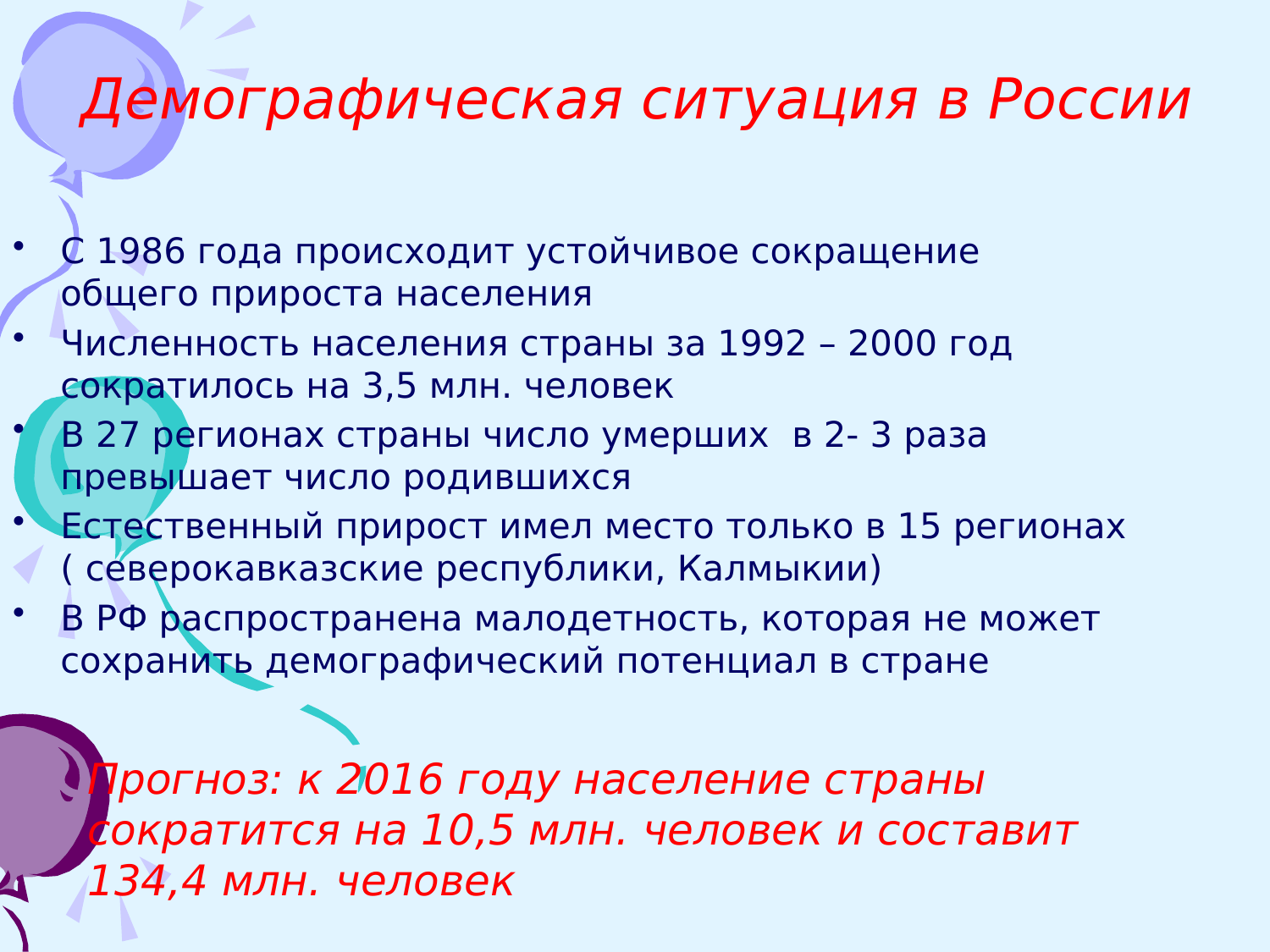

Демографическая ситуация в России

С 1986 года происходит устойчивое сокращение общего прироста населения
Численность населения страны за 1992 – 2000 год сократилось на 3,5 млн. человек
В 27 регионах страны число умерших  в 2- 3 раза превышает число родившихся
Естественный прирост имел место только в 15 регионах ( северокавказские республики, Калмыкии)
В РФ распространена малодетность, которая не может сохранить демографический потенциал в стране

Прогноз: к 2016 году население страны сократится на 10,5 млн. человек и составит 134,4 млн. человек